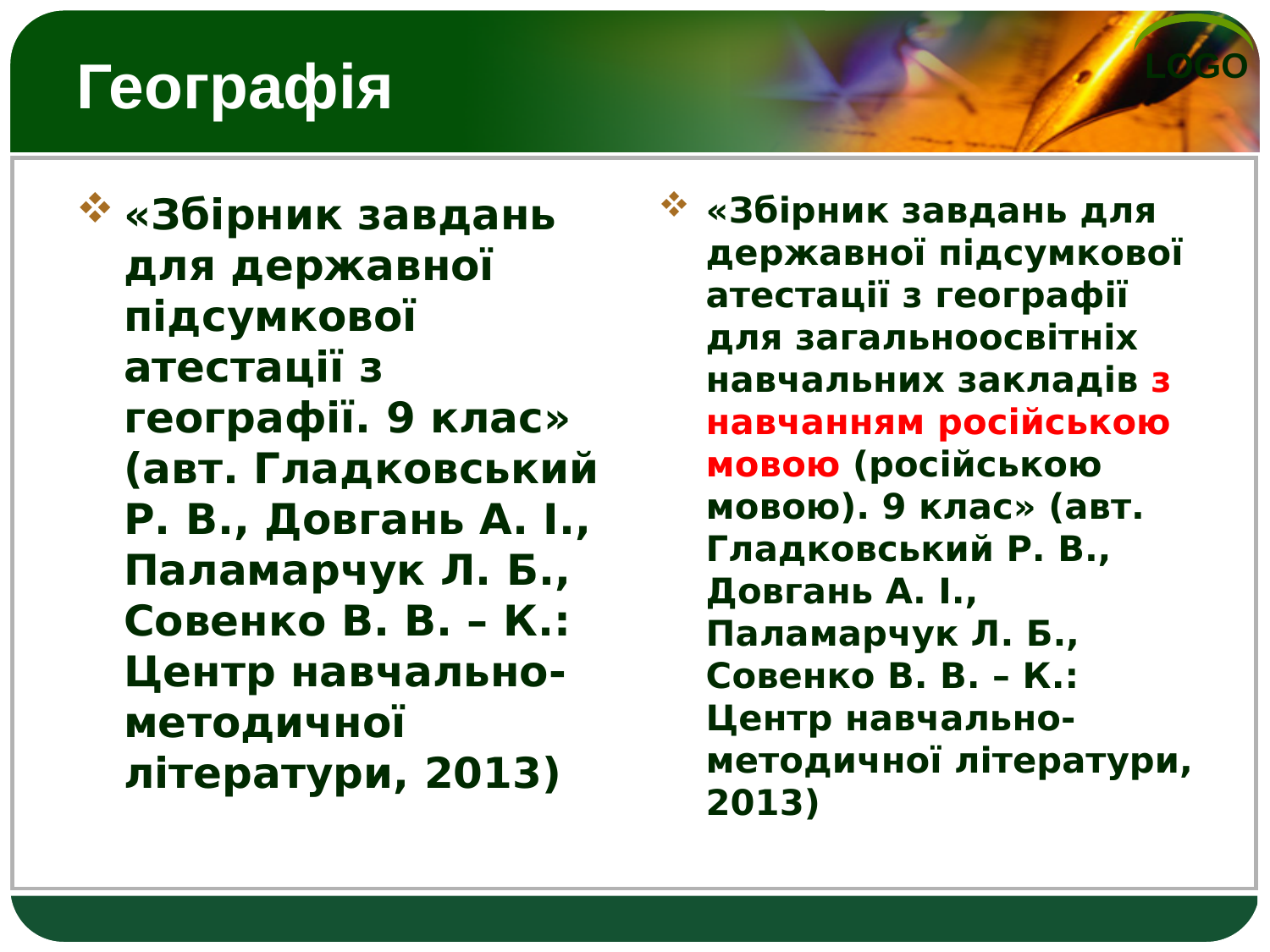

# Географія
«Збірник завдань для державної підсумкової атестації з географії. 9 клас» (авт. Гладковський Р. В., Довгань А. І., Паламарчук Л. Б., Совенко В. В. – К.: Центр навчально-методичної літератури, 2013)
«Збірник завдань для державної підсумкової атестації з географії для загальноосвітніх навчальних закладів з навчанням російською мовою (російською мовою). 9 клас» (авт. Гладковський Р. В., Довгань А. І., Паламарчук Л. Б., Совенко В. В. – К.: Центр навчально-методичної літератури, 2013)